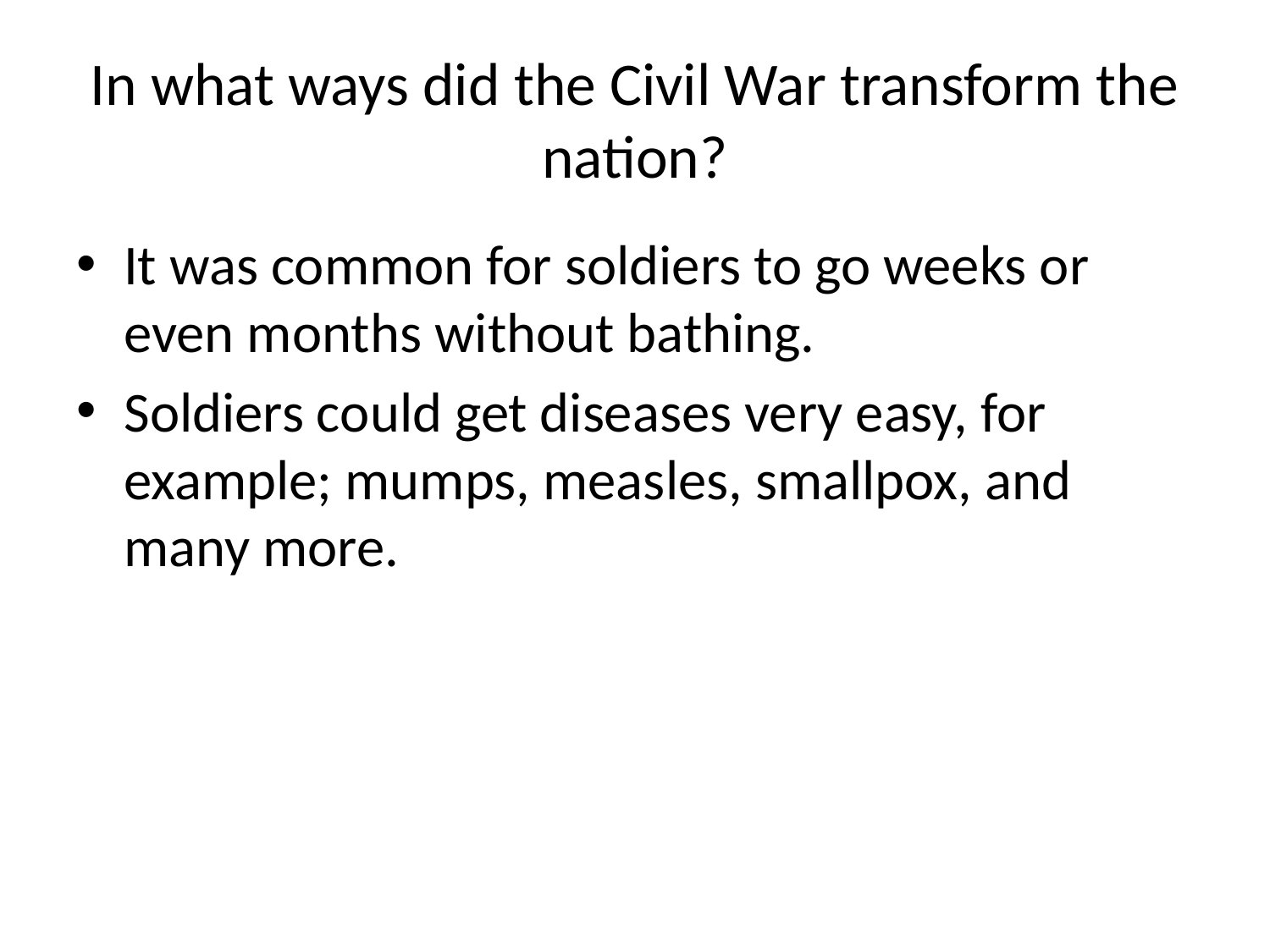

# In what ways did the Civil War transform the nation?
It was common for soldiers to go weeks or even months without bathing.
Soldiers could get diseases very easy, for example; mumps, measles, smallpox, and many more.